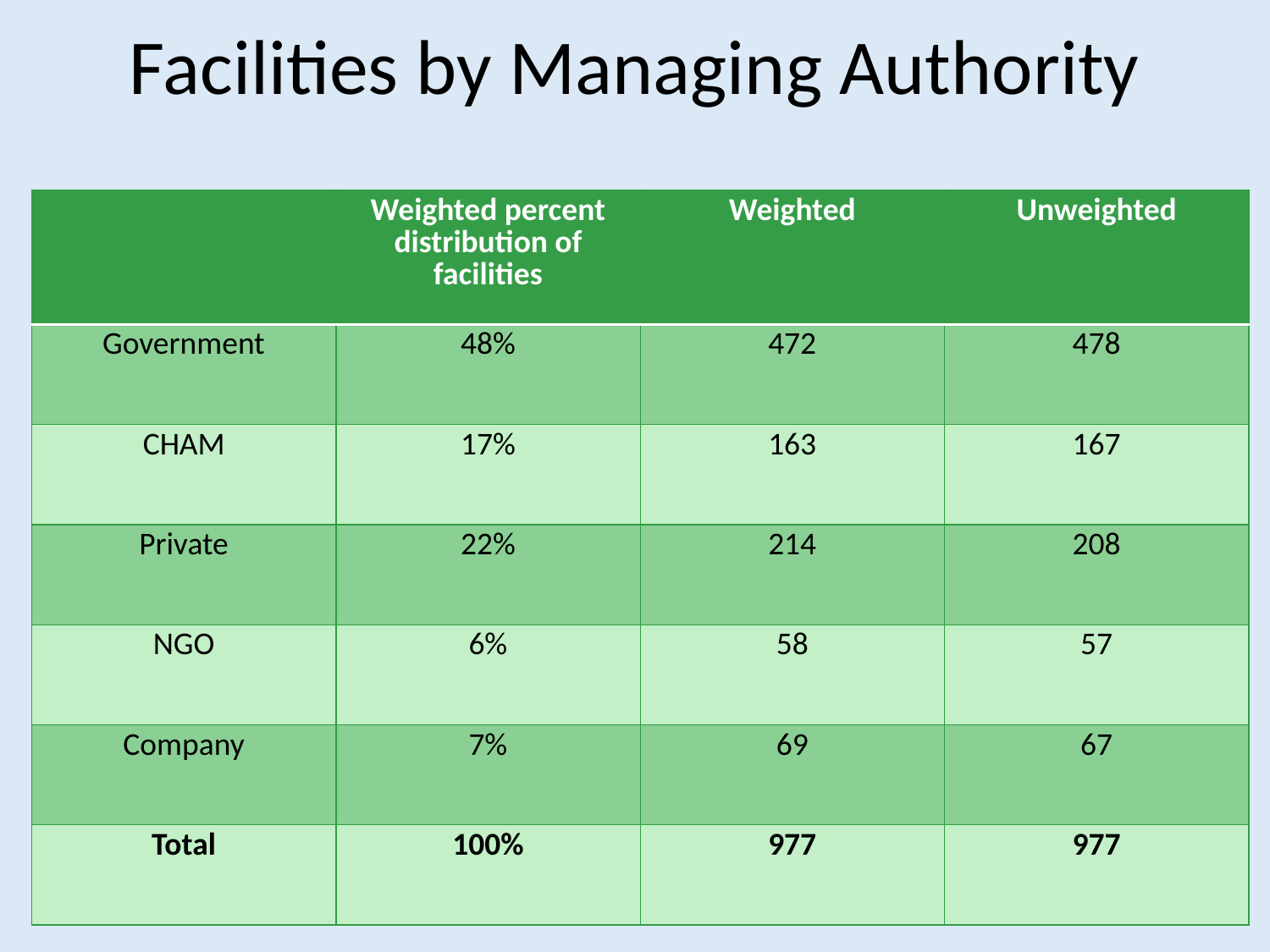

# Facilities by Managing Authority
|  | Weighted percent distribution of facilities | Weighted | Unweighted |
| --- | --- | --- | --- |
| Government | 48% | 472 | 478 |
| CHAM | 17% | 163 | 167 |
| Private | 22% | 214 | 208 |
| NGO | 6% | 58 | 57 |
| Company | 7% | 69 | 67 |
| Total | 100% | 977 | 977 |